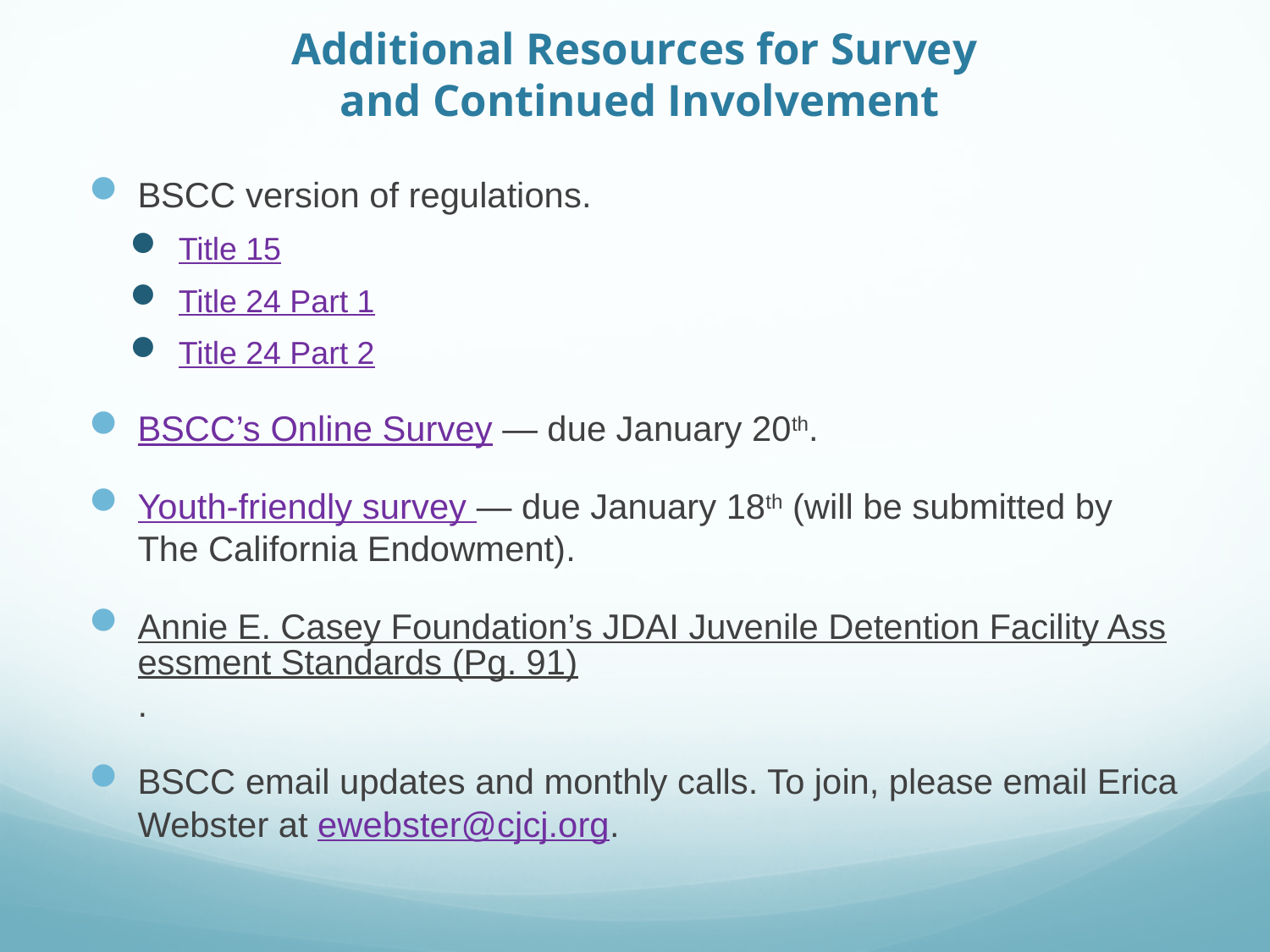

# Additional Resources for Survey and Continued Involvement
BSCC version of regulations.
Title 15
Title 24 Part 1
Title 24 Part 2
BSCC’s Online Survey — due January 20th.
Youth-friendly survey — due January 18th (will be submitted by The California Endowment).
Annie E. Casey Foundation’s JDAI Juvenile Detention Facility Assessment Standards (Pg. 91).
BSCC email updates and monthly calls. To join, please email Erica Webster at ewebster@cjcj.org.